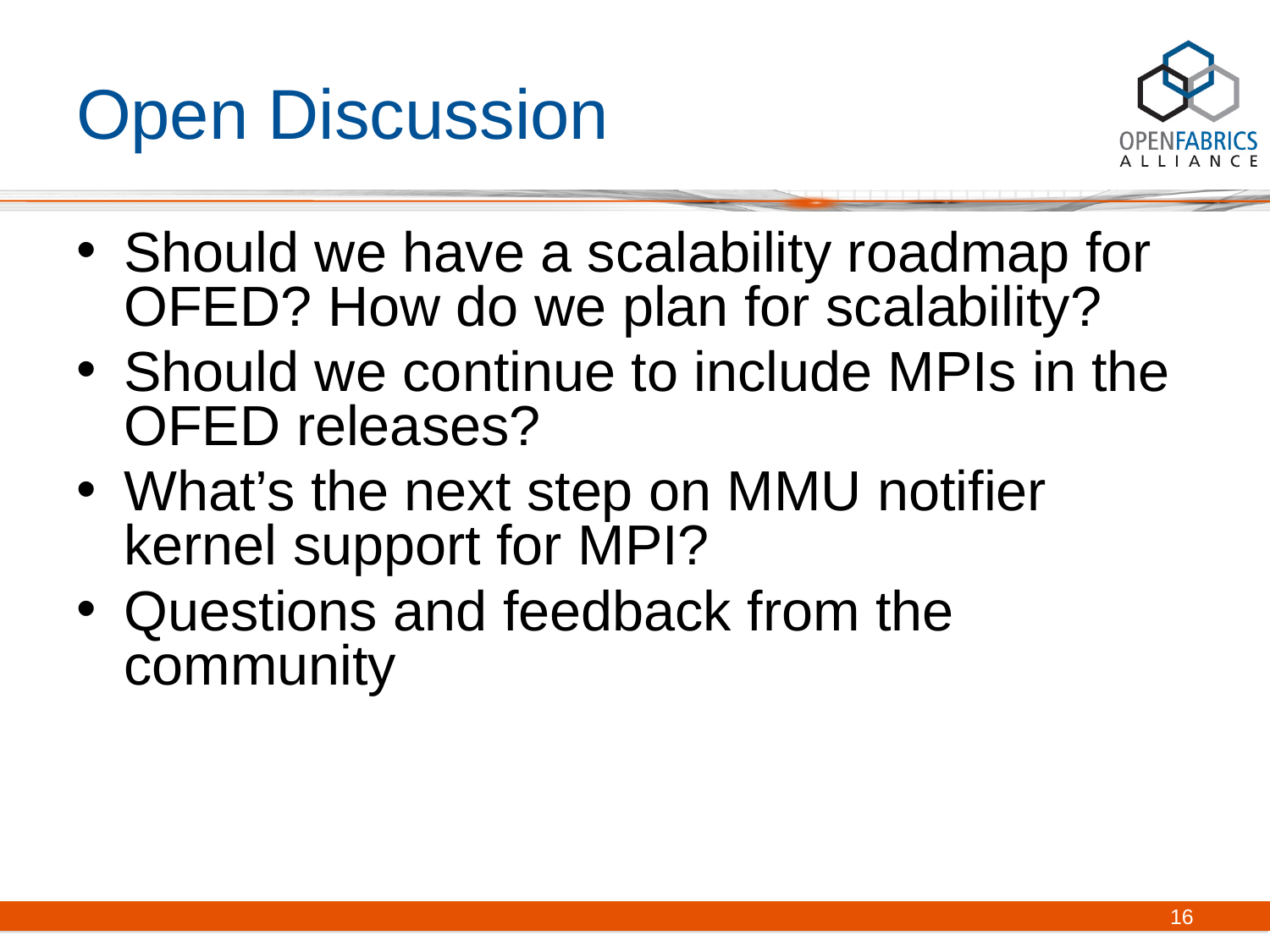

# Open Discussion
Should we have a scalability roadmap for OFED? How do we plan for scalability?
Should we continue to include MPIs in the OFED releases?
What’s the next step on MMU notifier kernel support for MPI?
Questions and feedback from the community
16